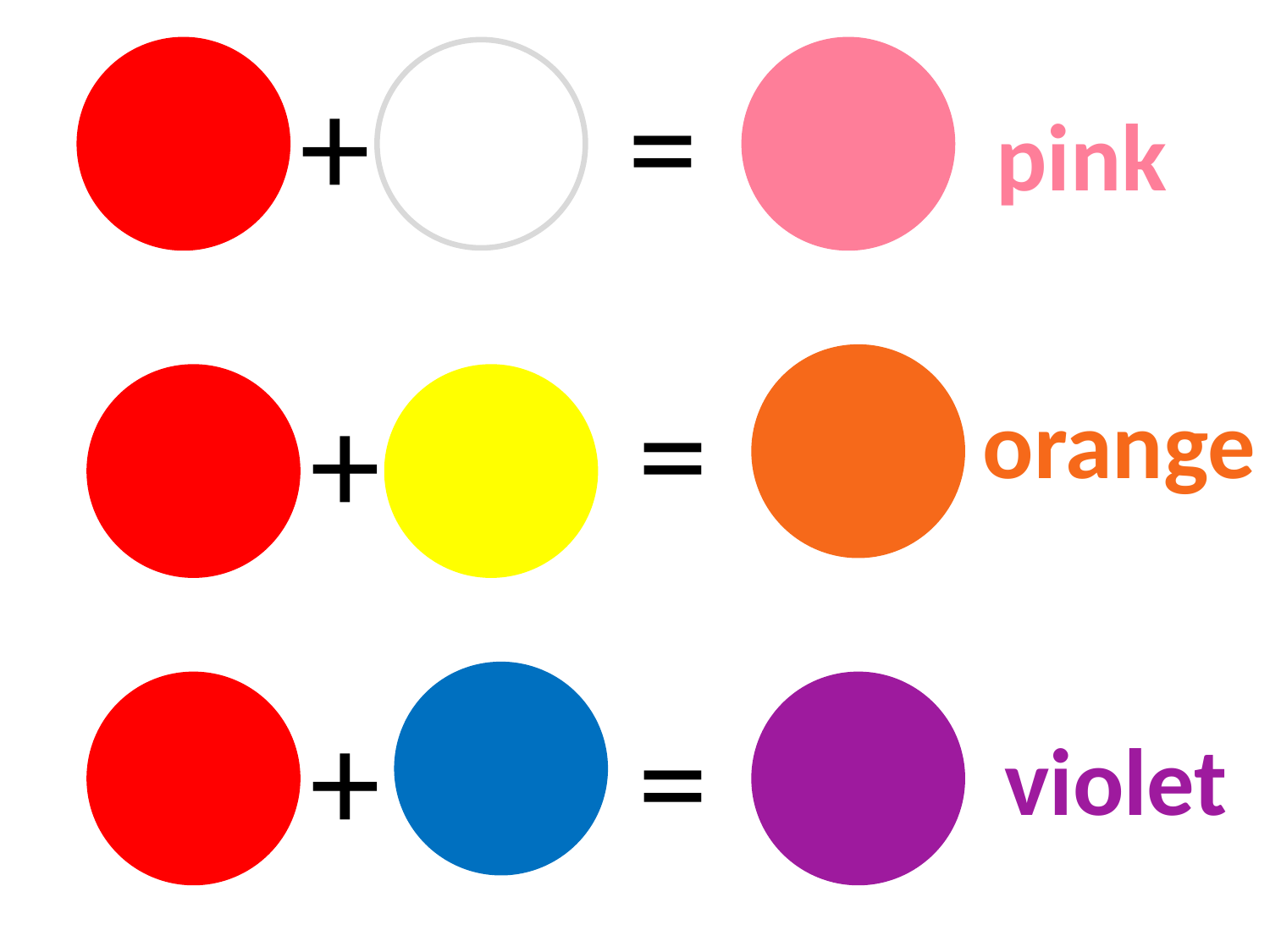

+
=
pink

=

+

orange

+
=
violet